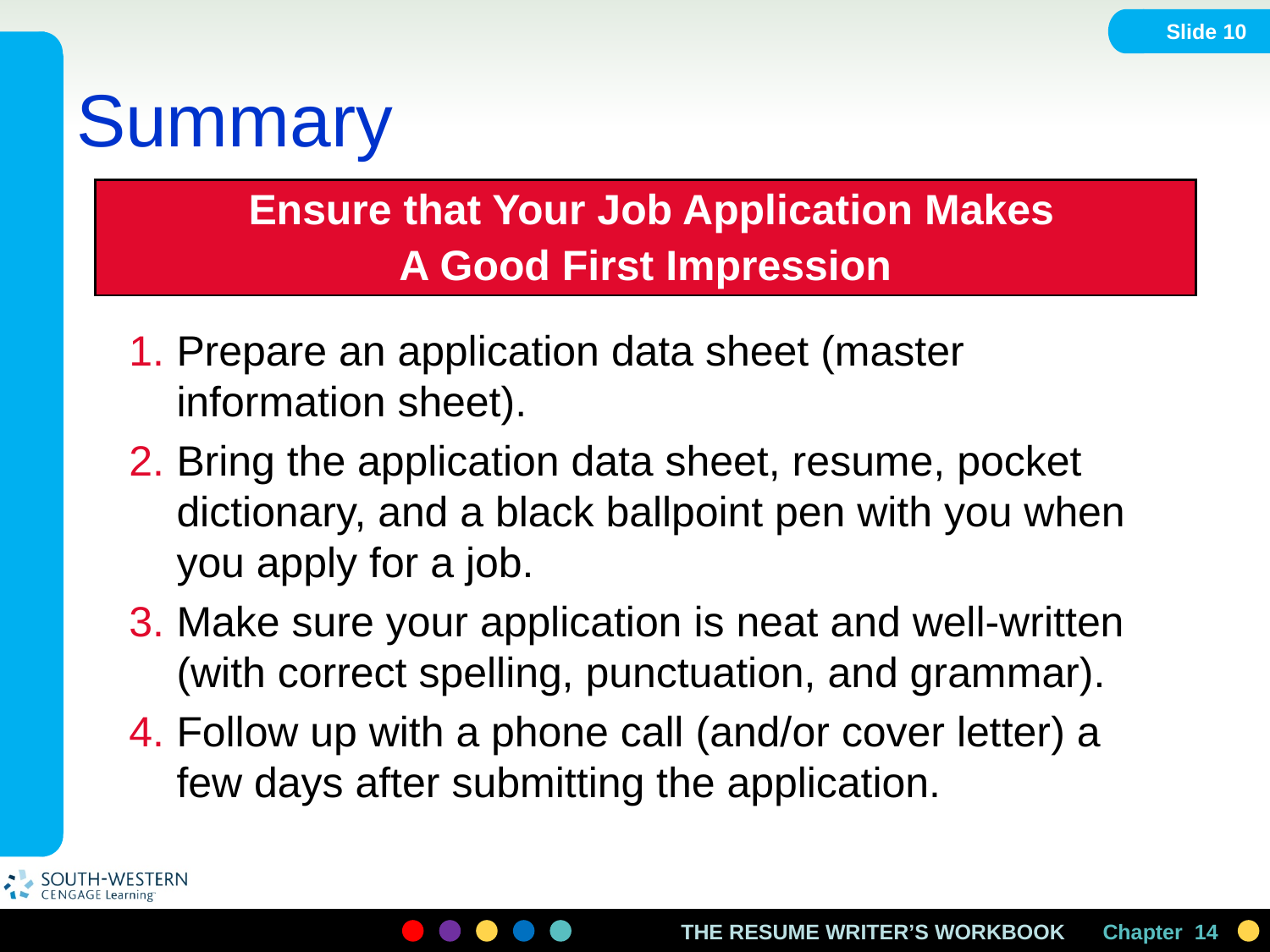

Slide 10
# Summary
| Ensure that Your Job Application Makes A Good First Impression |
| --- |
Prepare an application data sheet (master information sheet).
Bring the application data sheet, resume, pocket dictionary, and a black ballpoint pen with you when you apply for a job.
Make sure your application is neat and well-written (with correct spelling, punctuation, and grammar).
Follow up with a phone call (and/or cover letter) a few days after submitting the application.
Chapter  14